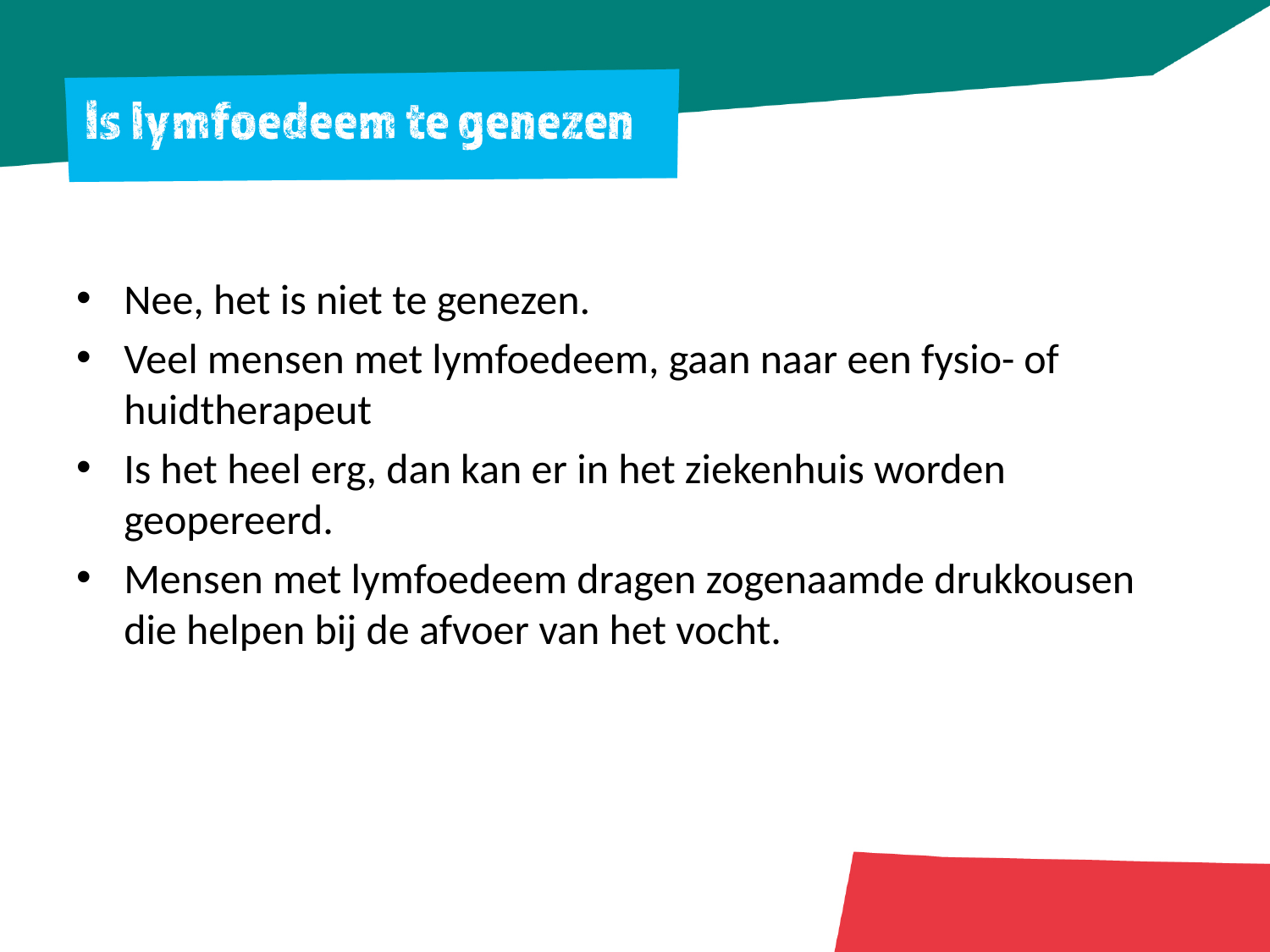

Nee, het is niet te genezen.
Veel mensen met lymfoedeem, gaan naar een fysio- of huidtherapeut
Is het heel erg, dan kan er in het ziekenhuis worden geopereerd.
Mensen met lymfoedeem dragen zogenaamde drukkousen die helpen bij de afvoer van het vocht.